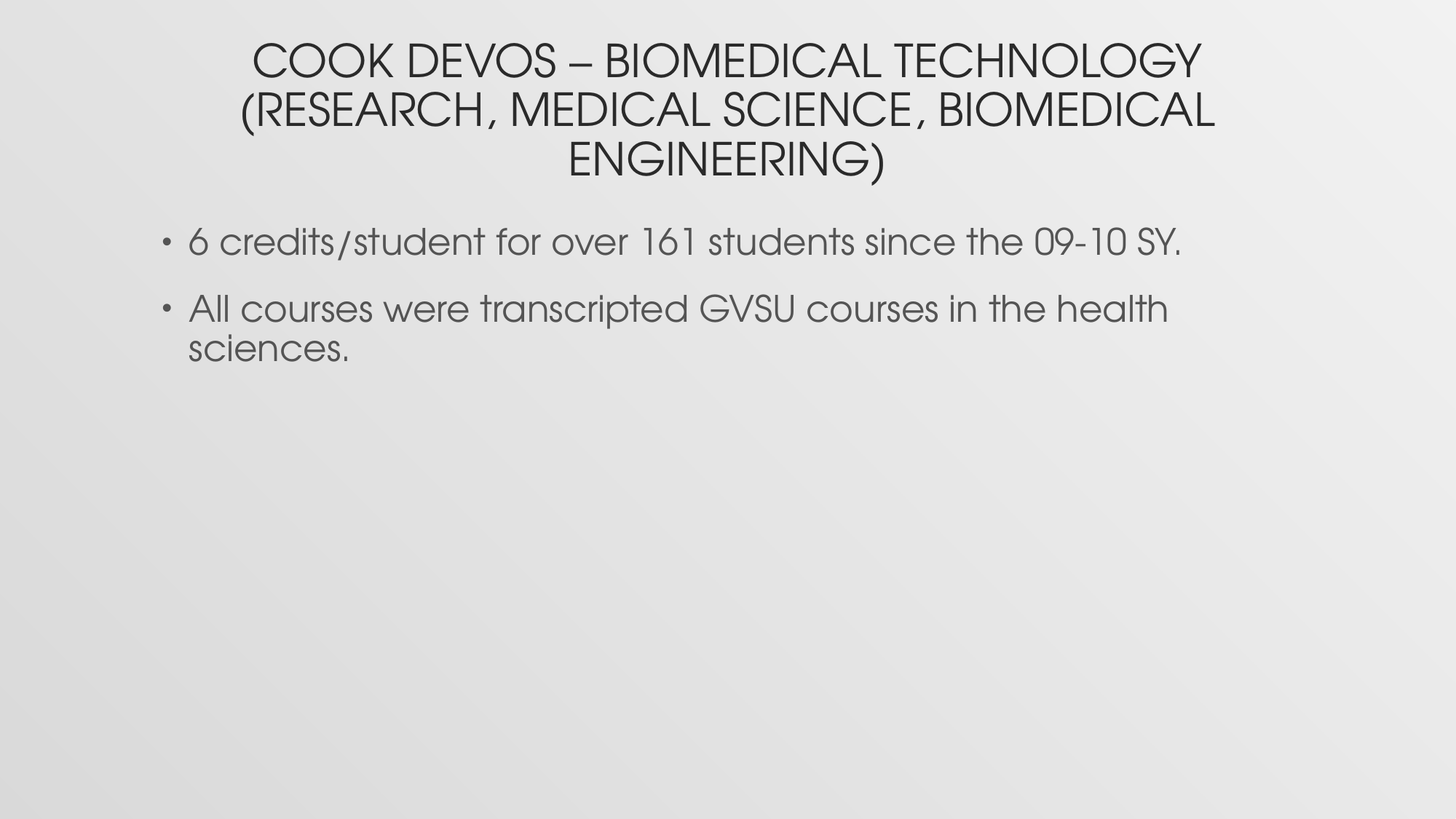

# Cook Devos – BioMedical Technology (Research, Medical Science, BioMedical Engineering)
6 credits/student for over 161 students since the 09-10 SY.
All courses were transcripted GVSU courses in the health sciences.